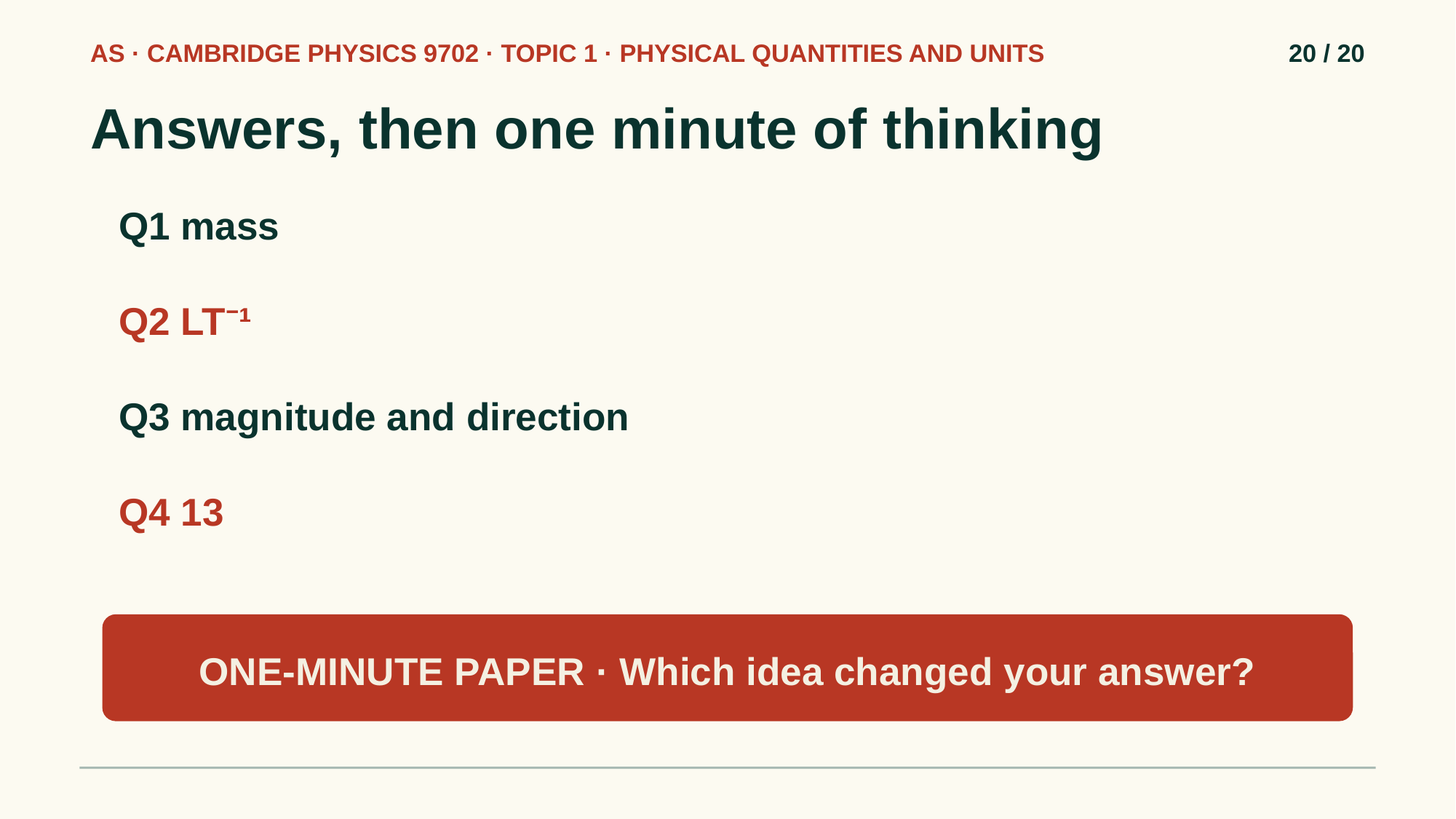

AS · CAMBRIDGE PHYSICS 9702 · TOPIC 1 · PHYSICAL QUANTITIES AND UNITS
20 / 20
Answers, then one minute of thinking
Q1 mass
Q2 LT⁻¹
Q3 magnitude and direction
Q4 13

ONE-MINUTE PAPER · Which idea changed your answer?